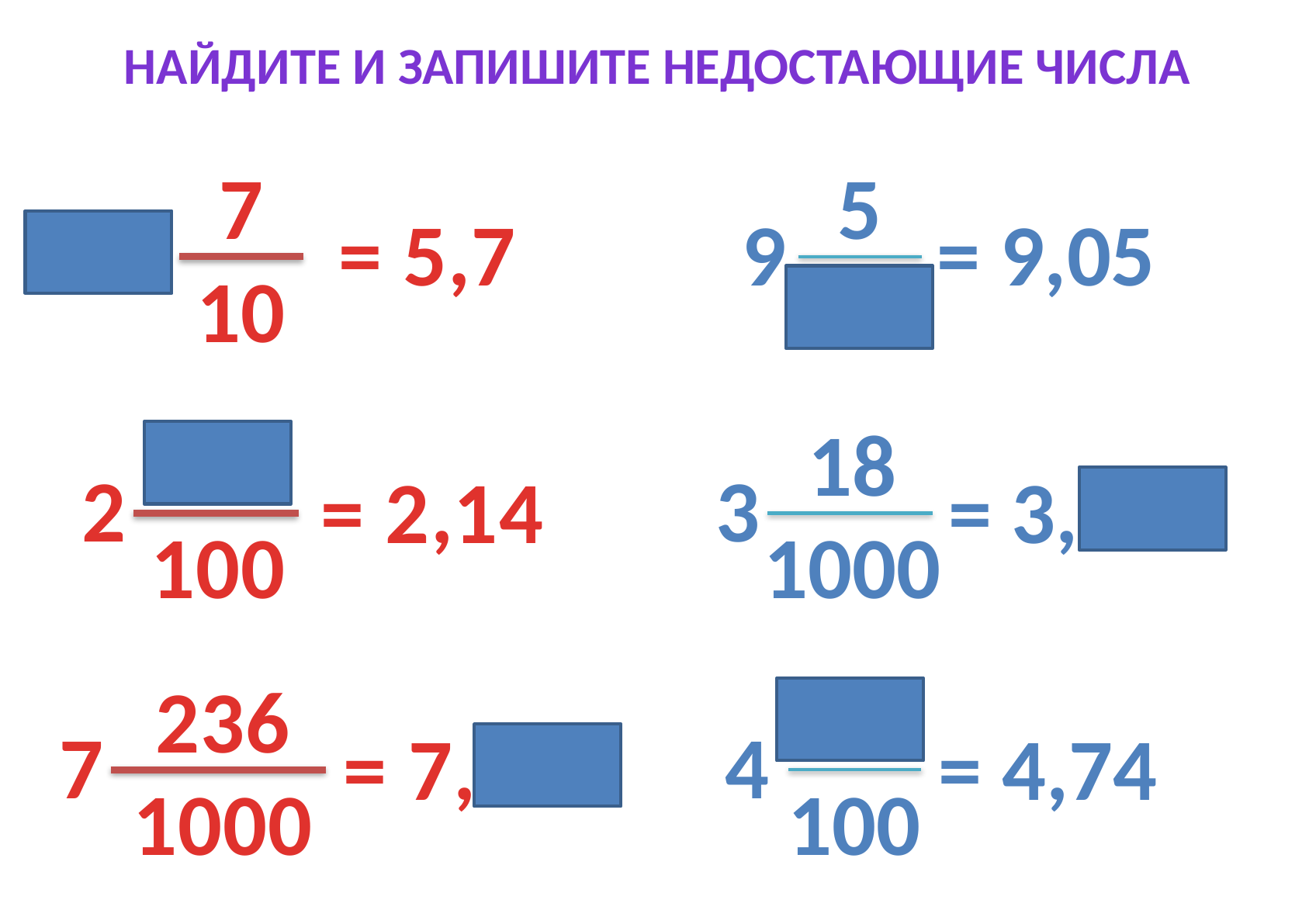

НАЙДИТЕ И ЗАПИШИТЕ НЕДОСТАЮЩИЕ ЧИСЛА
7
5
10
5
9
100
= 5,7
= 9,05

14
2
100
18
3
1000

= 2,14
= 3,018

236
7
1000
74
4
100

= 7,236
= 4,74